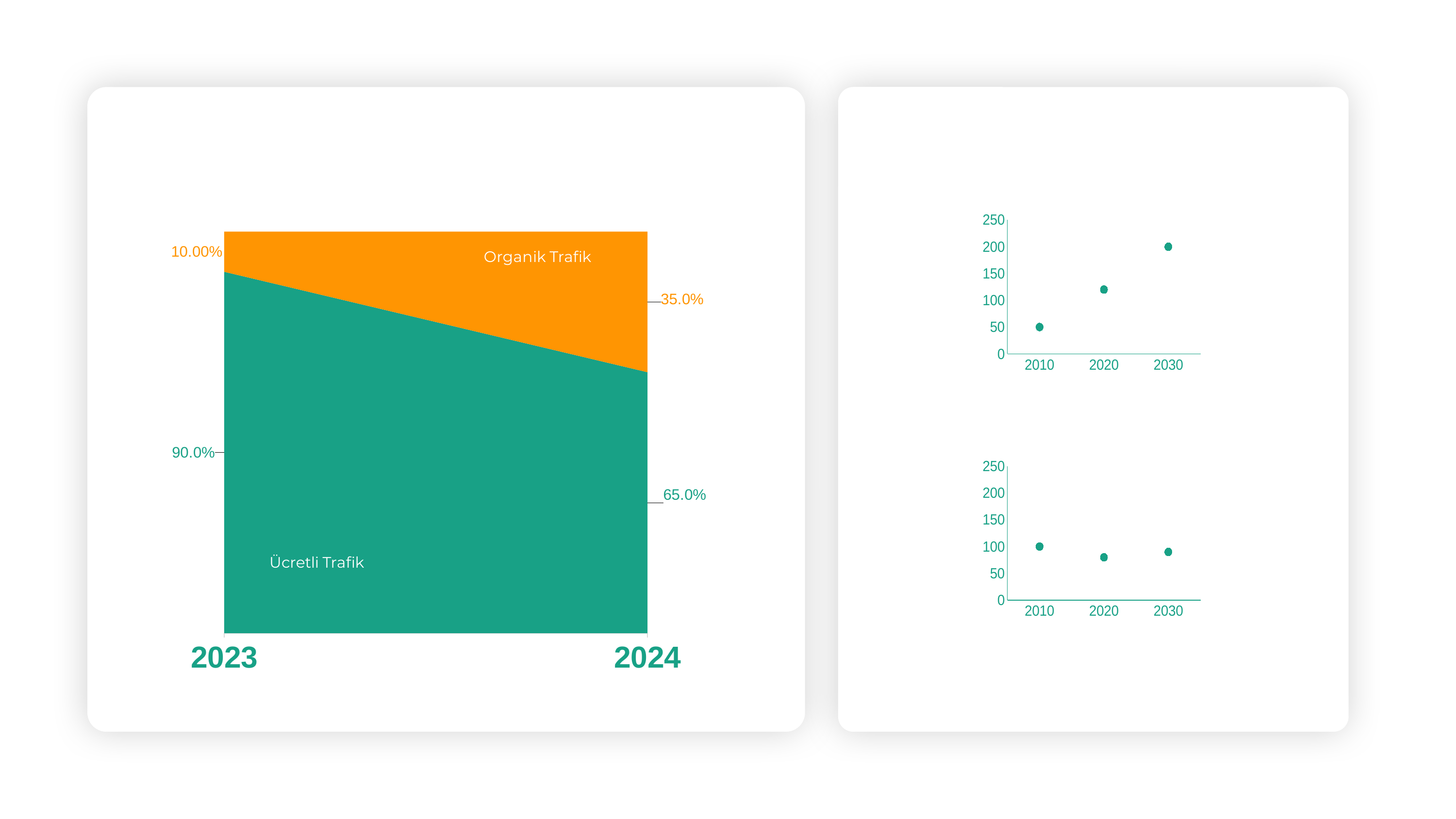

### Chart

| Category | Paid | Organic |
|---|---|---|
| 2023 | 0.9 | 0.1 |
| 2024 | 0.65 | 0.35 |

### Chart

| Category | Series 1 |
|---|---|
| 2010 | 50.0 |
| 2020 | 120.0 |
| 2030 | 200.0 |

### Chart

| Category | Series 1 |
|---|---|
| 2010 | 100.0 |
| 2020 | 80.0 |
| 2030 | 90.0 |